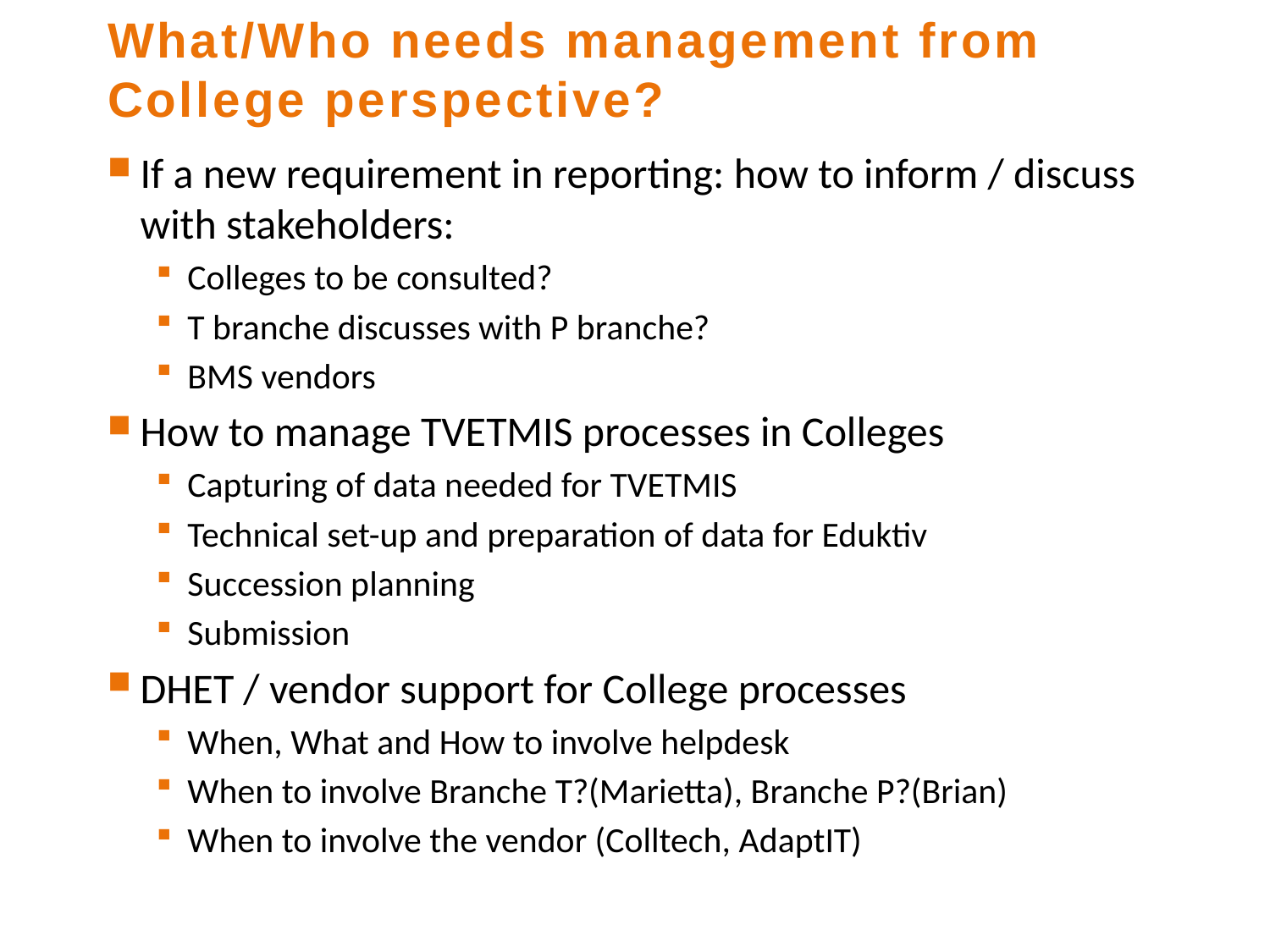

# What/Who needs management from College perspective?
If a new requirement in reporting: how to inform / discuss with stakeholders:
Colleges to be consulted?
T branche discusses with P branche?
BMS vendors
How to manage TVETMIS processes in Colleges
Capturing of data needed for TVETMIS
Technical set-up and preparation of data for Eduktiv
Succession planning
Submission
DHET / vendor support for College processes
When, What and How to involve helpdesk
When to involve Branche T?(Marietta), Branche P?(Brian)
When to involve the vendor (Colltech, AdaptIT)